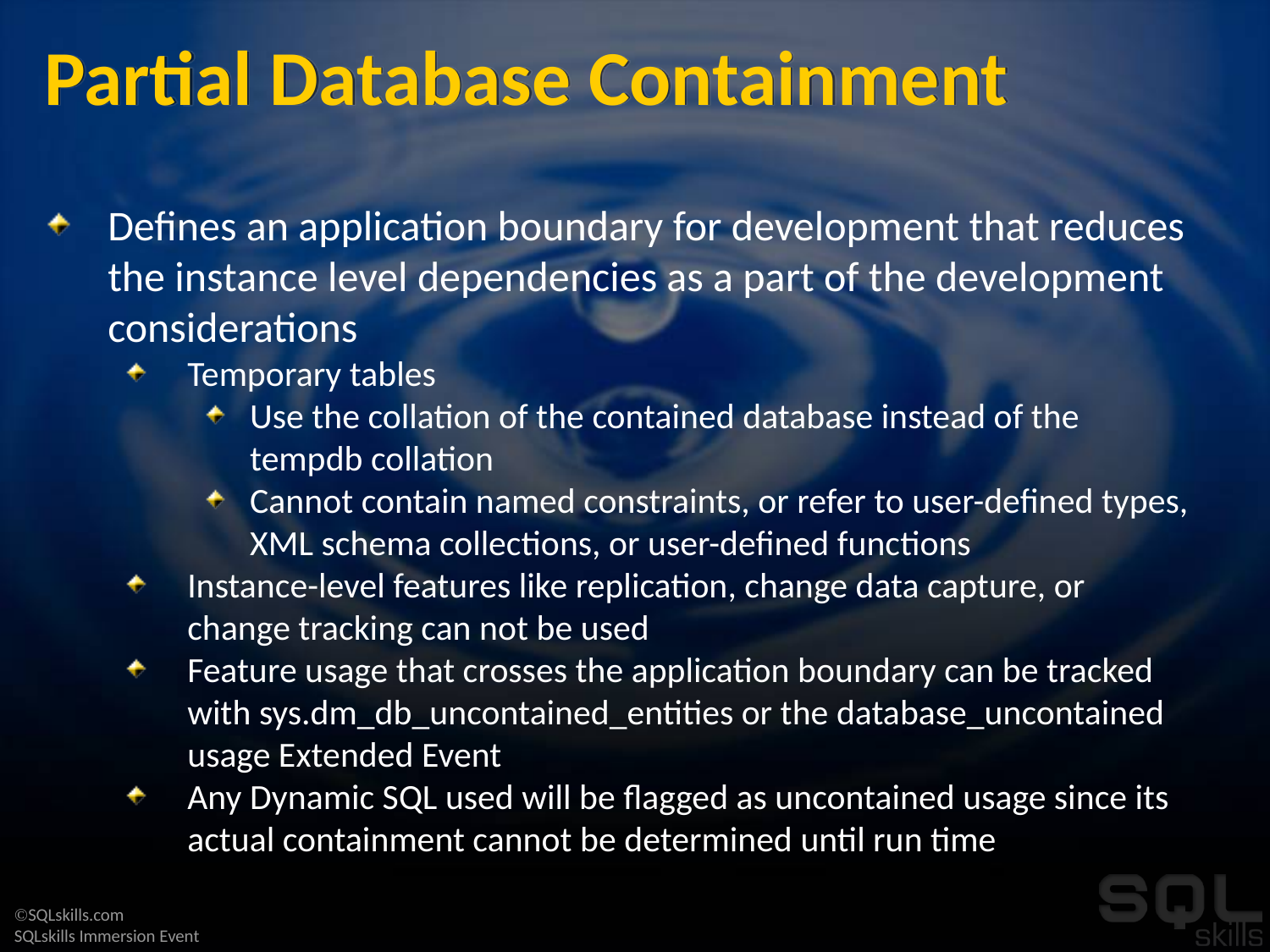

# Partial Database Containment
Defines an application boundary for development that reduces the instance level dependencies as a part of the development considerations
Temporary tables
Use the collation of the contained database instead of the tempdb collation
Cannot contain named constraints, or refer to user-defined types, XML schema collections, or user-defined functions
Instance-level features like replication, change data capture, or change tracking can not be used
Feature usage that crosses the application boundary can be tracked with sys.dm_db_uncontained_entities or the database_uncontained usage Extended Event
Any Dynamic SQL used will be flagged as uncontained usage since its actual containment cannot be determined until run time